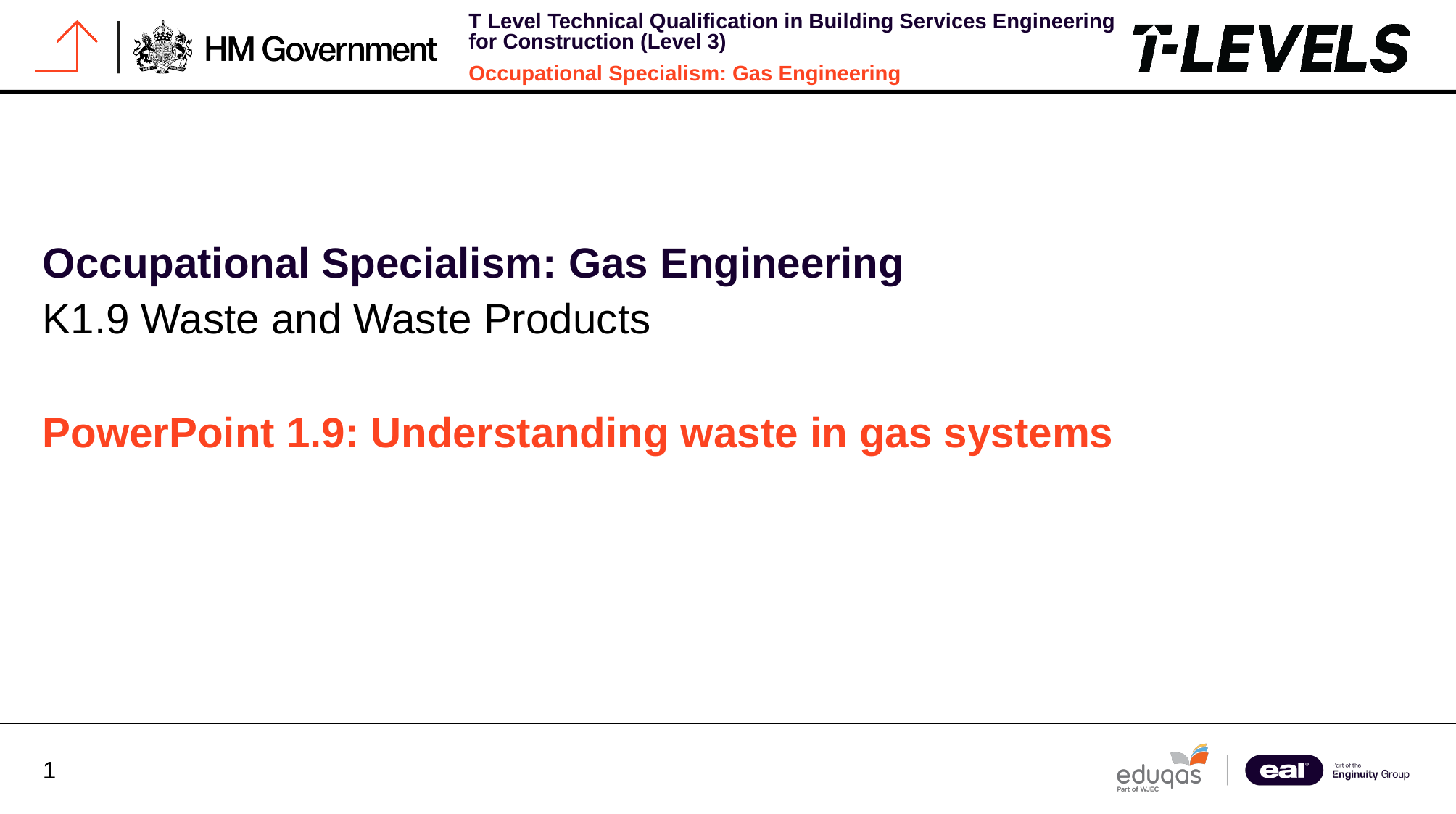

Occupational Specialism: Gas Engineering
K1.9 Waste and Waste Products

PowerPoint 1.9: Understanding waste in gas systems